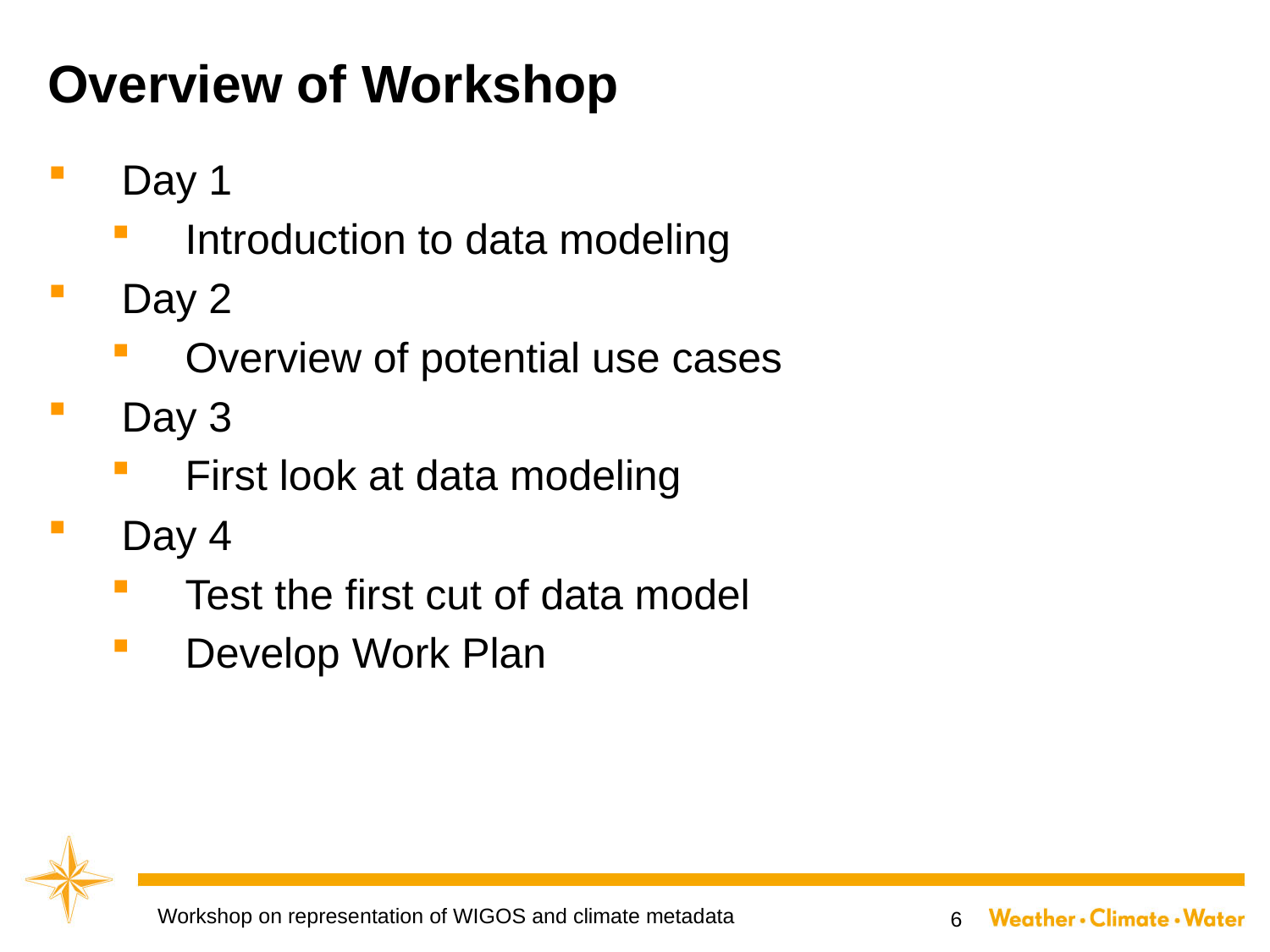

Overview of Workshop
Day 1
Introduction to data modeling
Day 2
Overview of potential use cases
Day 3
First look at data modeling
Day 4
Test the first cut of data model
Develop Work Plan

Workshop on representation of WIGOS and climate metadata
6